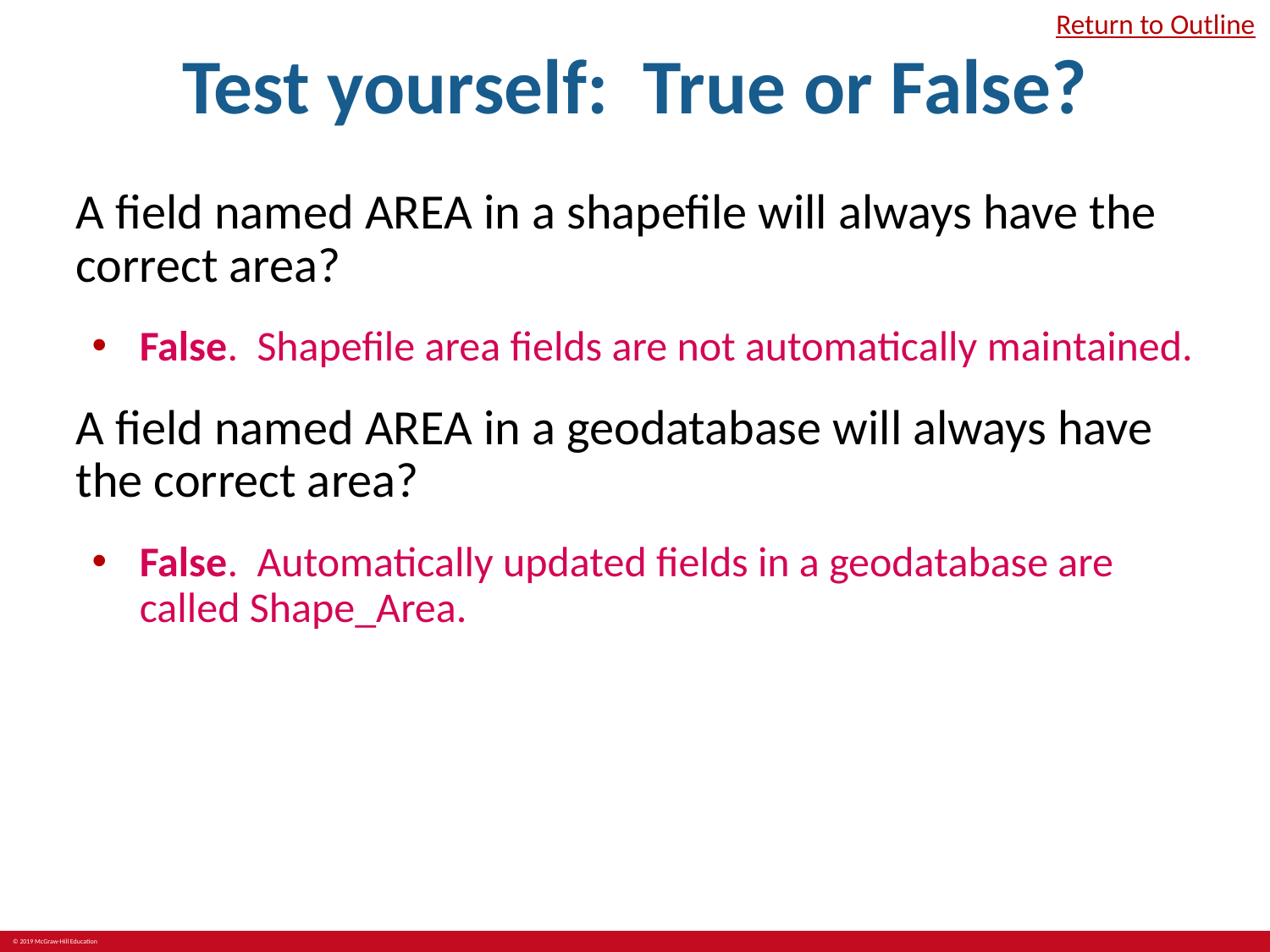

# Test yourself:  True or False?
Return to Outline
A field named AREA in a shapefile will always have the correct area?
False.  Shapefile area fields are not automatically maintained.
A field named AREA in a geodatabase will always have the correct area?
False.  Automatically updated fields in a geodatabase are called Shape_Area.